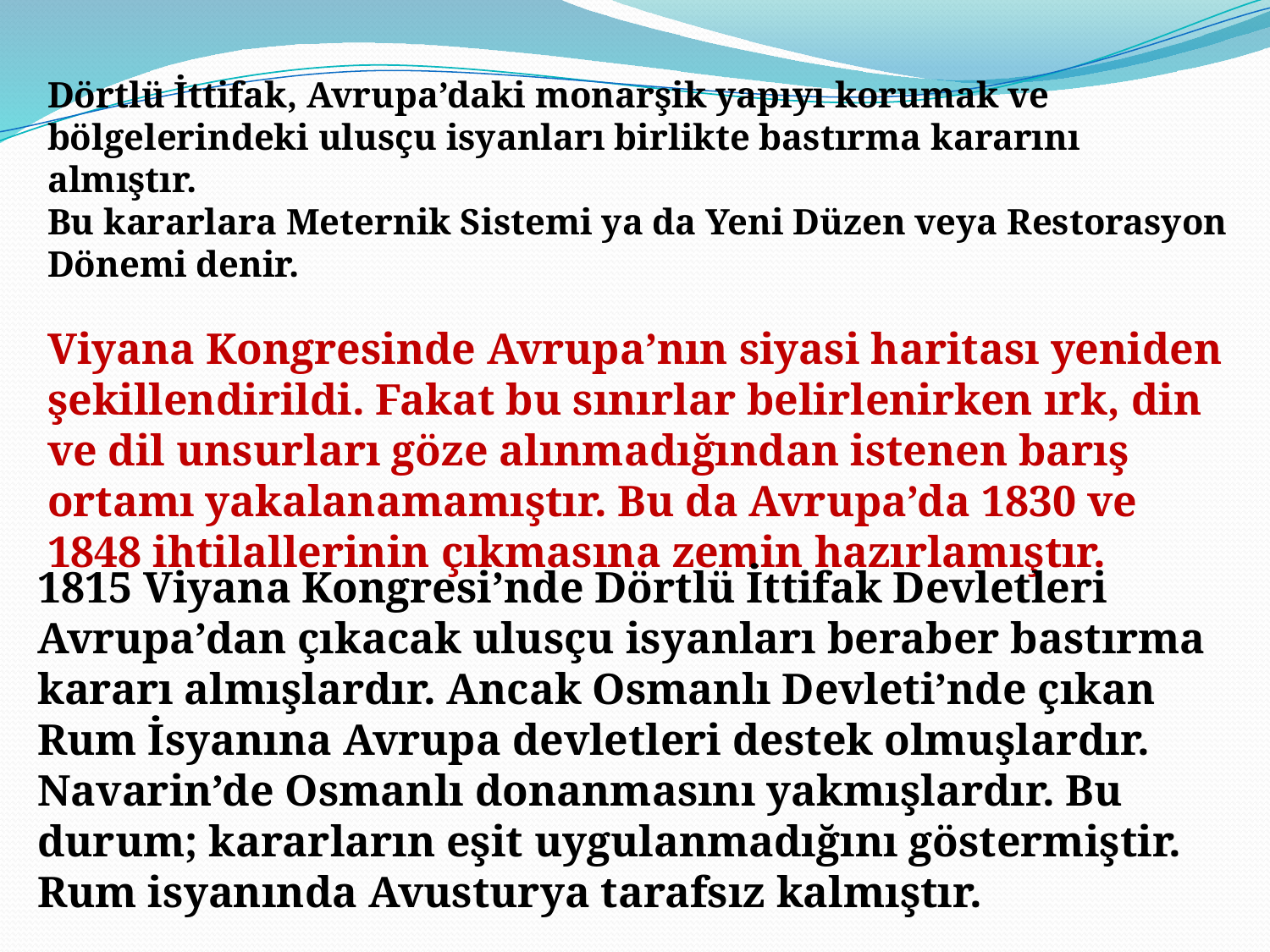

Dörtlü İttifak, Avrupa’daki monarşik yapıyı korumak ve bölgelerindeki ulusçu isyanları birlikte bastırma kararını almıştır.
Bu kararlara Meternik Sistemi ya da Yeni Düzen veya Restorasyon Dönemi denir.

Viyana Kongresinde Avrupa’nın siyasi haritası yeniden şekillendirildi. Fakat bu sınırlar belirlenirken ırk, din ve dil unsurları göze alınmadığından istenen barış ortamı yakalanamamıştır. Bu da Avrupa’da 1830 ve 1848 ihtilallerinin çıkmasına zemin hazırlamıştır.
1815 Viyana Kongresi’nde Dörtlü İttifak Devletleri Avrupa’dan çıkacak ulusçu isyanları beraber bastırma kararı almışlardır. Ancak Osmanlı Devleti’nde çıkan Rum İsyanına Avrupa devletleri destek olmuşlardır. Navarin’de Osmanlı donanmasını yakmışlardır. Bu durum; kararların eşit uygulanmadığını göstermiştir. Rum isyanında Avusturya tarafsız kalmıştır.